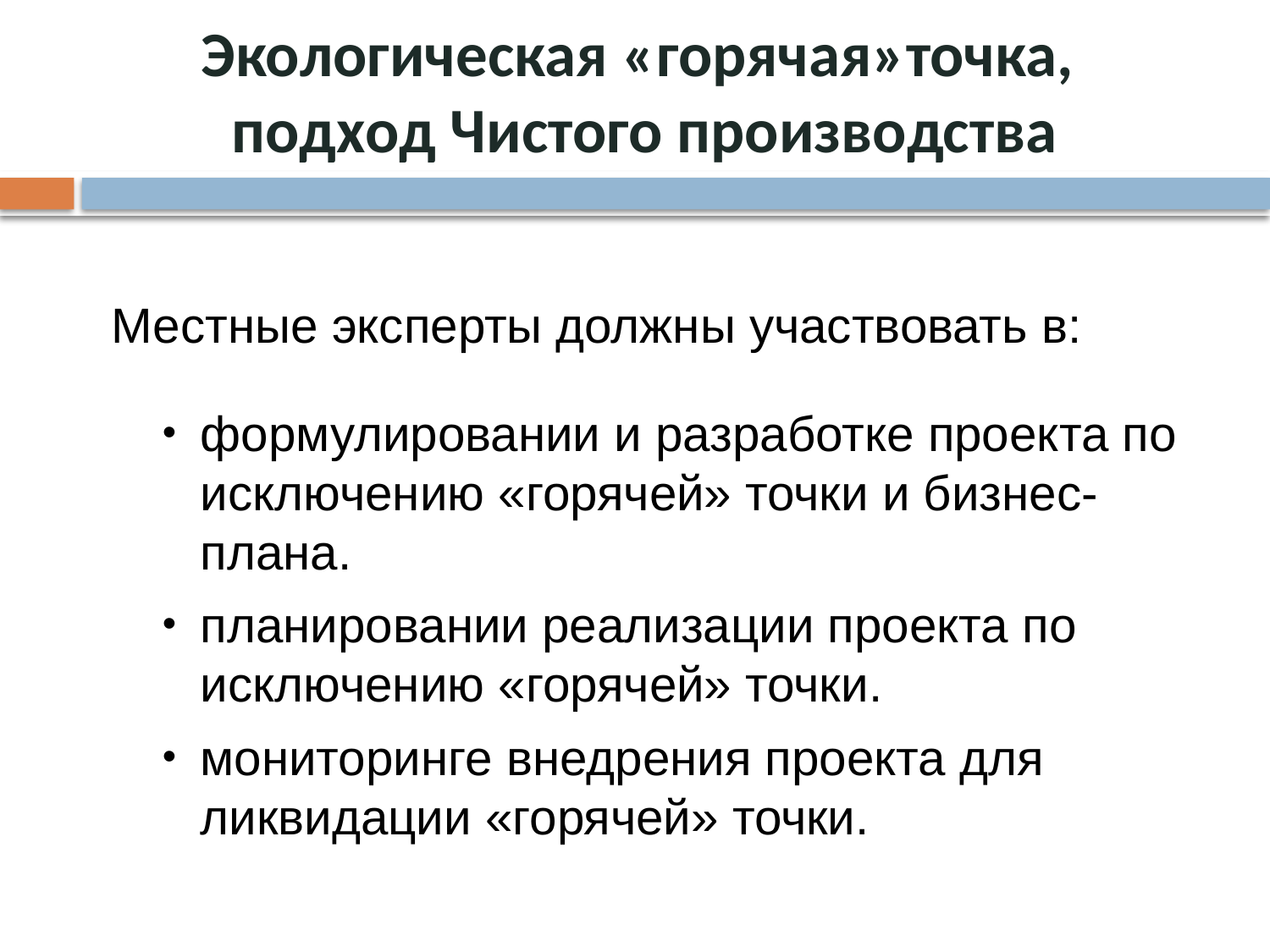

# Экологическая «горячая»точка, подход Чистого производства
Местные эксперты должны участвовать в:
формулировании и разработке проекта по исключению «горячей» точки и бизнес-плана.
планировании реализации проекта по исключению «горячей» точки.
мониторинге внедрения проекта для ликвидации «горячей» точки.